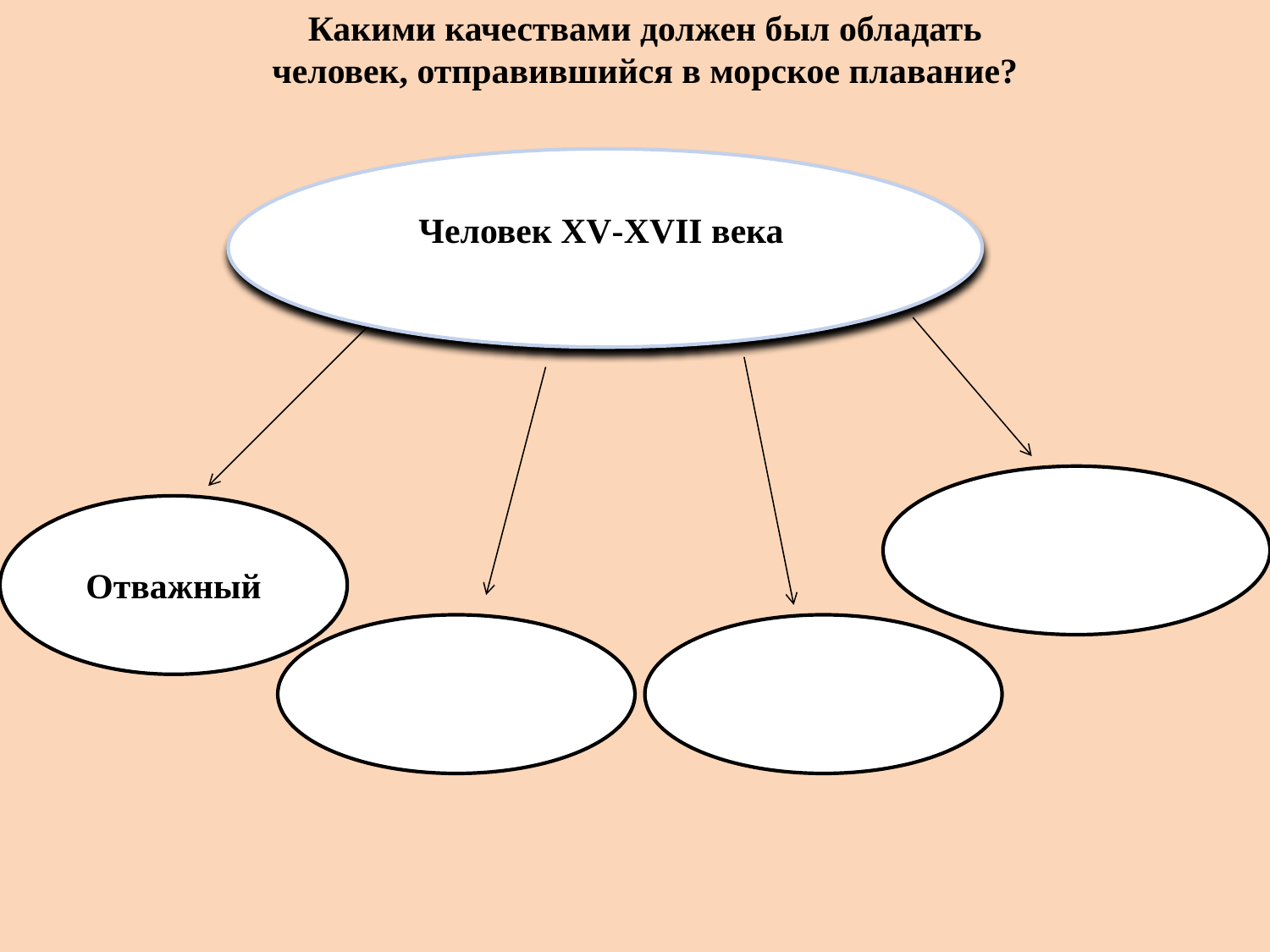

Какими качествами должен был обладать человек, отправившийся в морское плавание?
Человек XV-XVII века

Отважный